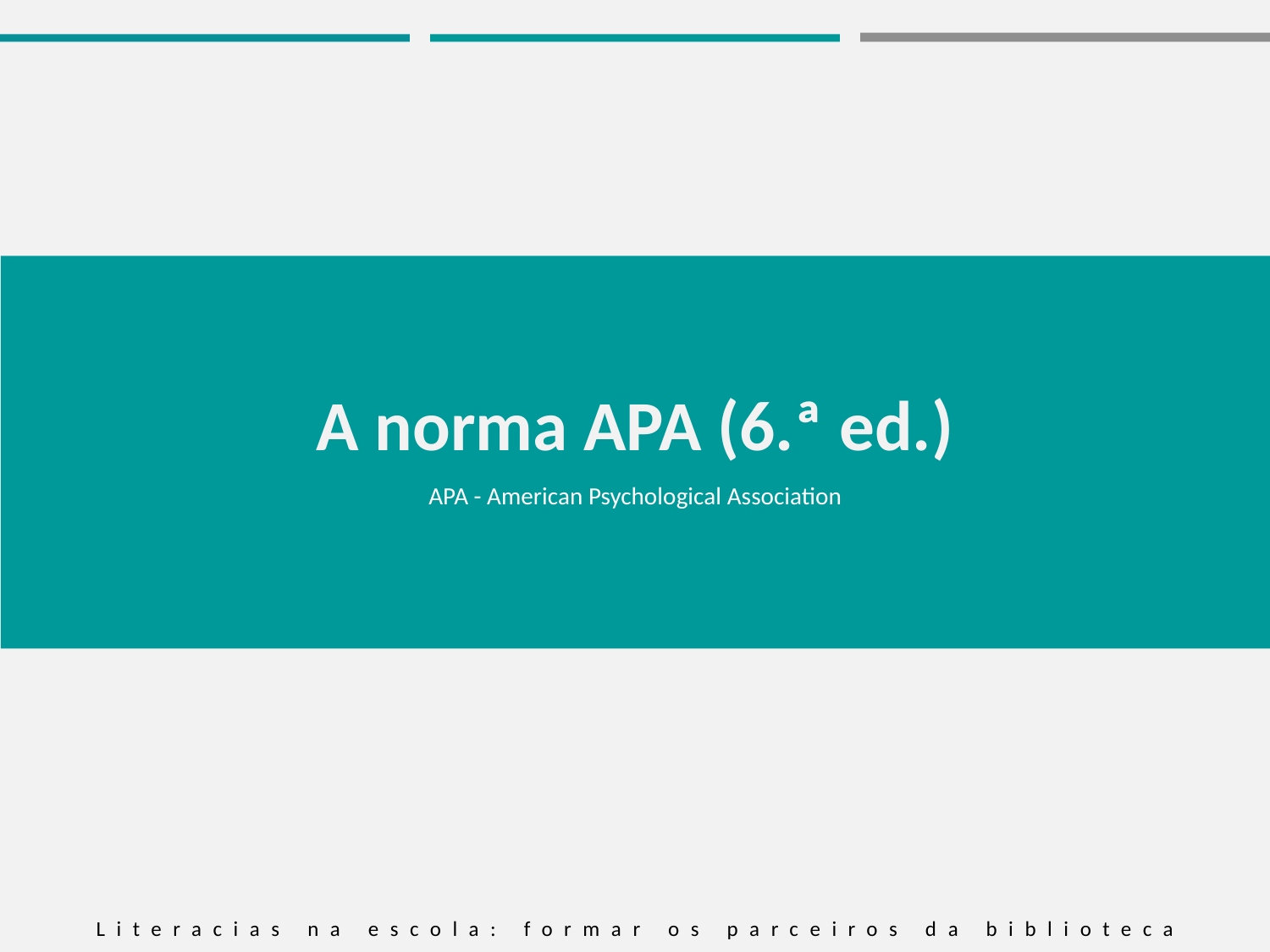

A norma APA (6.ª ed.)
APA - American Psychological Association
Literacias na escola: formar os parceiros da biblioteca